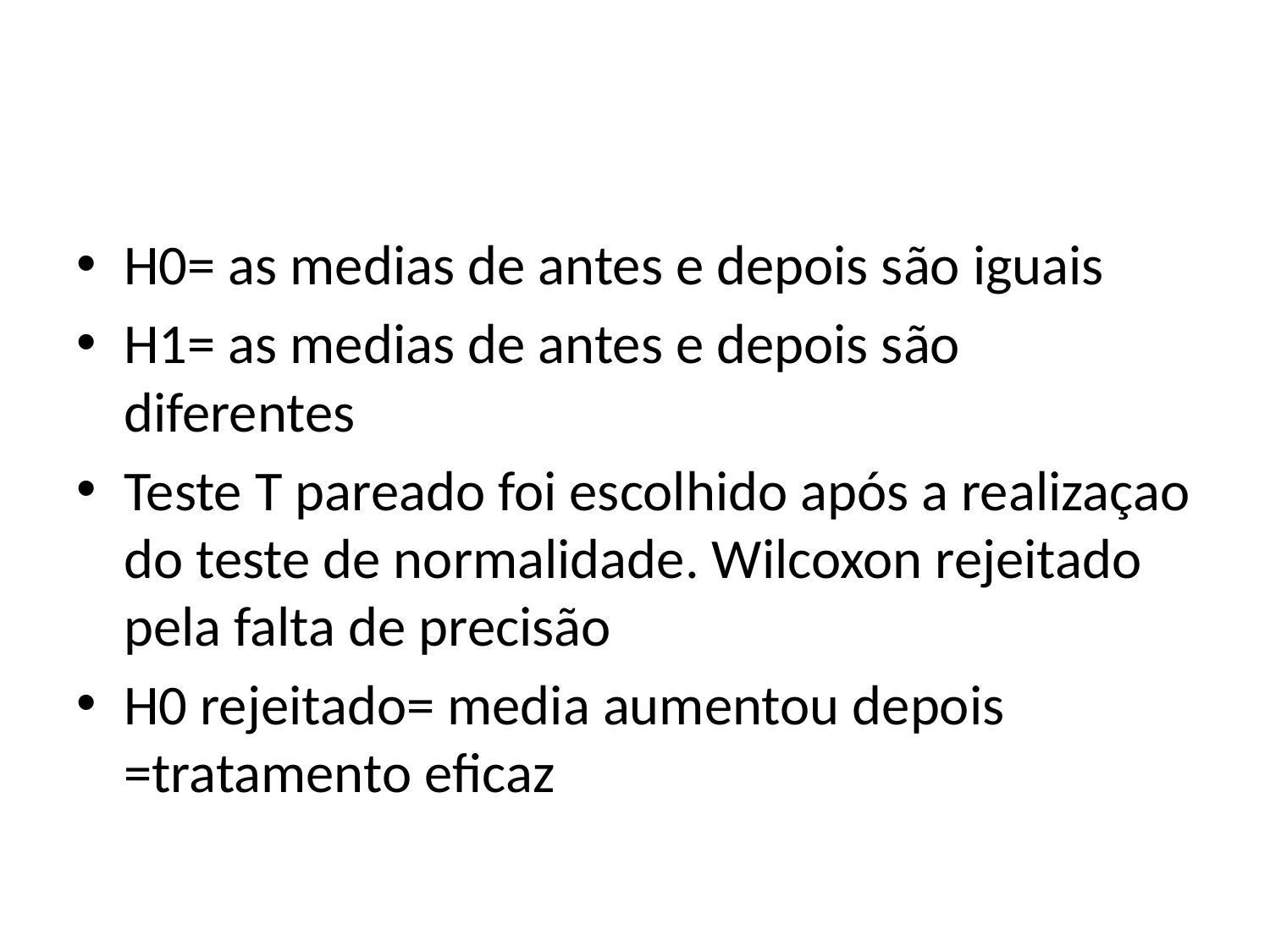

#
H0= as medias de antes e depois são iguais
H1= as medias de antes e depois são diferentes
Teste T pareado foi escolhido após a realizaçao do teste de normalidade. Wilcoxon rejeitado pela falta de precisão
H0 rejeitado= media aumentou depois =tratamento eficaz